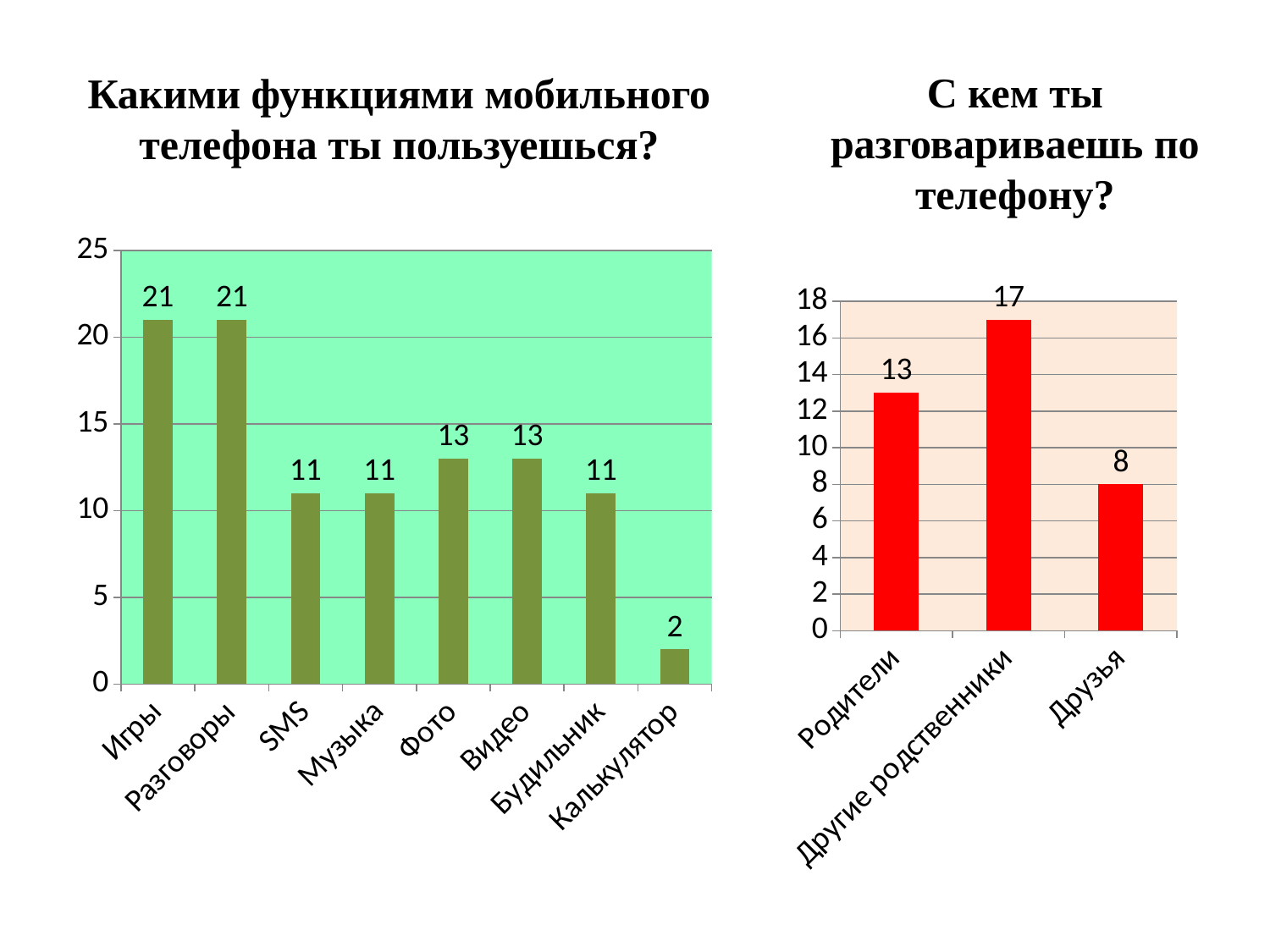

# Какими функциями мобильного телефона ты пользуешься?
С кем ты разговариваешь по телефону?

### Chart

| Category | Ряд 1 |
|---|---|
|  Игры | 21.0 |
|  Разговоры | 21.0 |
|  SMS | 11.0 |
| Музыка | 11.0 |
| Фото | 13.0 |
| Видео | 13.0 |
| Будильник | 11.0 |
| Калькулятор | 2.0 |

### Chart

| Category | Ряд 1 |
|---|---|
|  Родители | 13.0 |
|  Другие родственники | 17.0 |
|  Друзья | 8.0 |